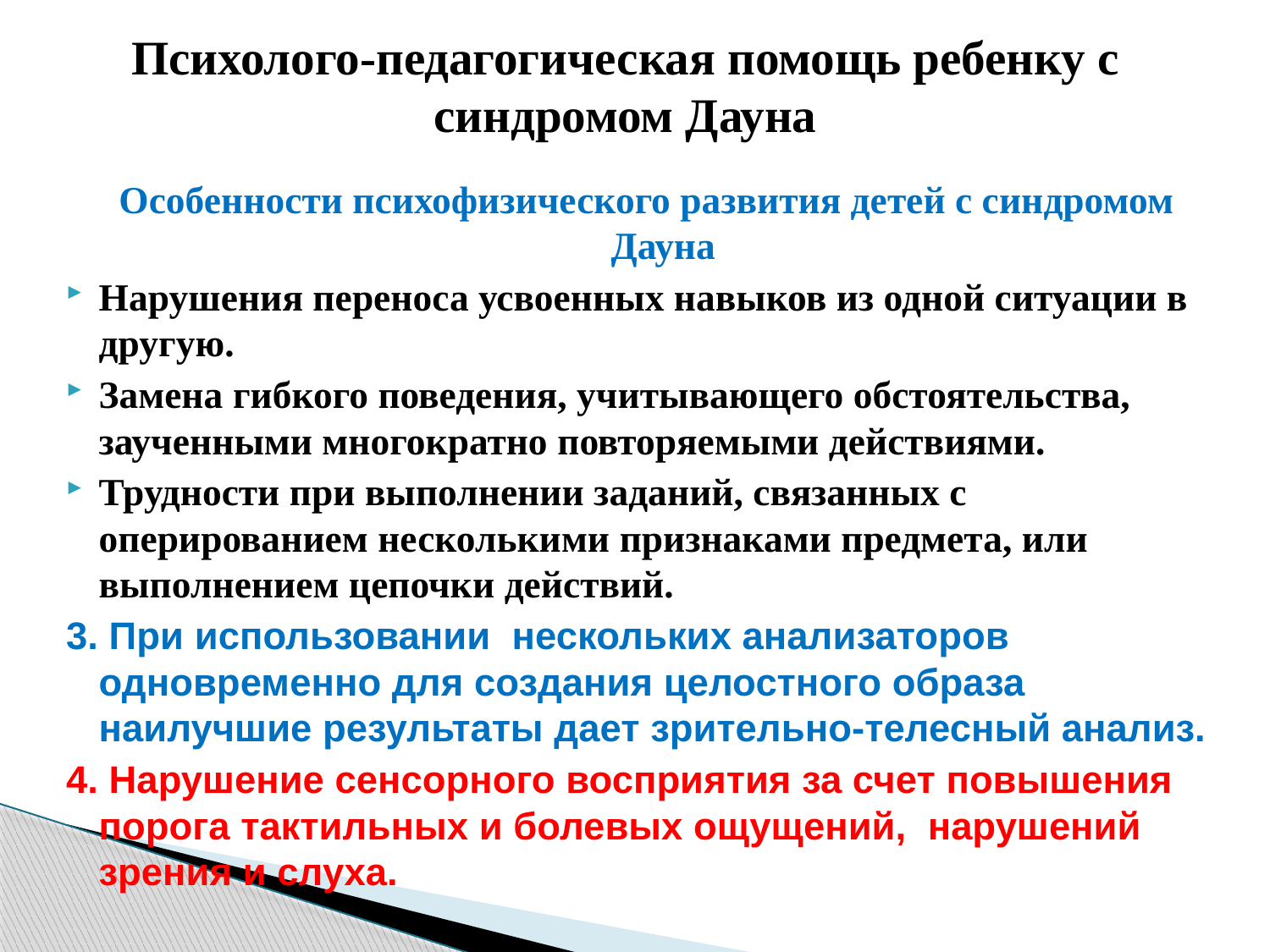

# Психолого-педагогическая помощь ребенку с синдромом Дауна
Особенности психофизического развития детей с синдромом Дауна
Нарушения переноса усвоенных навыков из одной ситуации в другую.
Замена гибкого поведения, учитывающего обстоятельства, заученными многократно повторяемыми действиями.
Трудности при выполнении заданий, связанных с оперированием несколькими признаками предмета, или выполнением цепочки действий.
3. При использовании  нескольких анализаторов одновременно для создания целостного образа  наилучшие результаты дает зрительно-телесный анализ.
4. Нарушение сенсорного восприятия за счет повышения порога тактильных и болевых ощущений,  нарушений зрения и слуха.